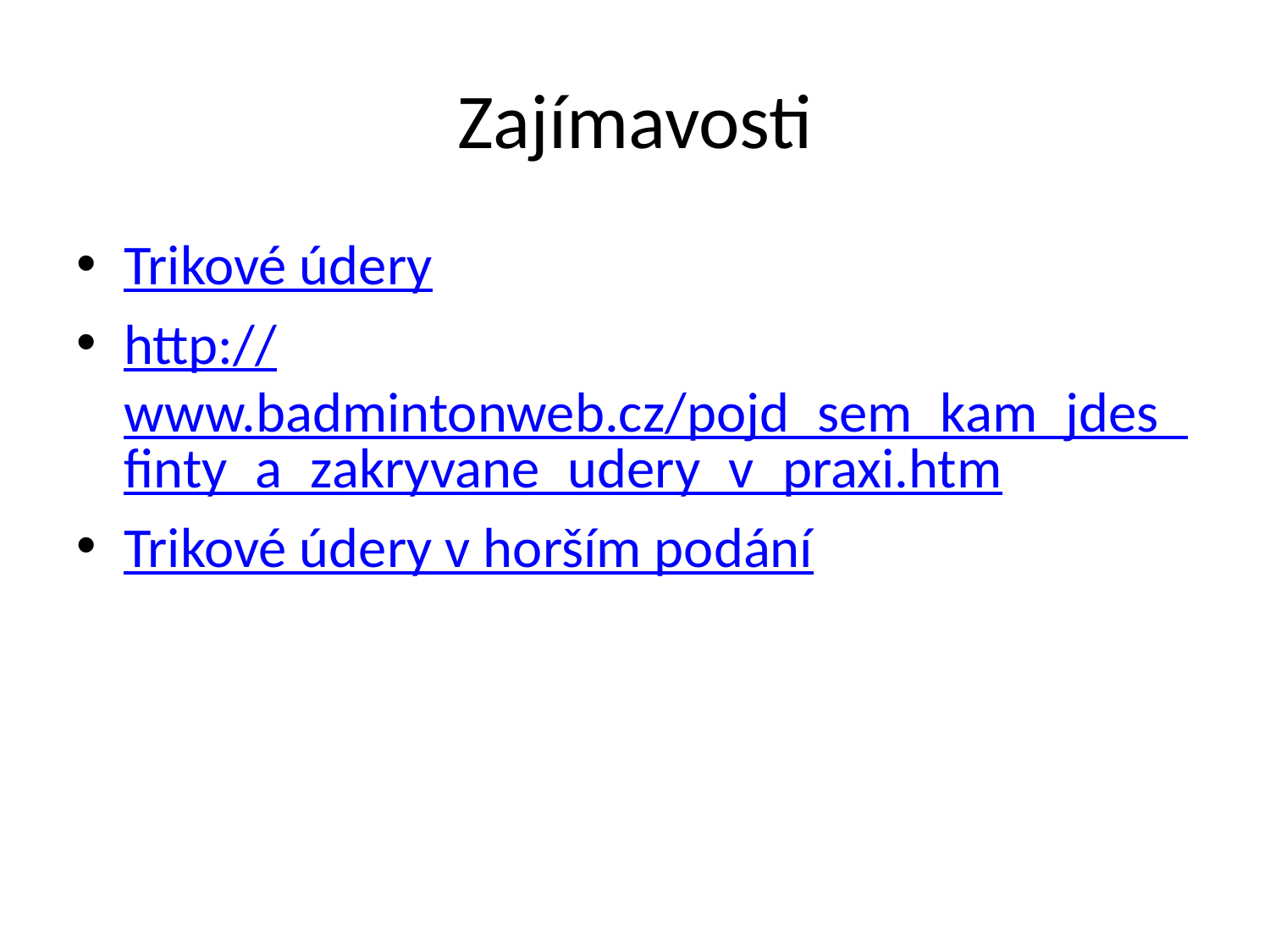

# Zajímavosti
Trikové údery
http://www.badmintonweb.cz/pojd_sem_kam_jdes_finty_a_zakryvane_udery_v_praxi.htm
Trikové údery v horším podání